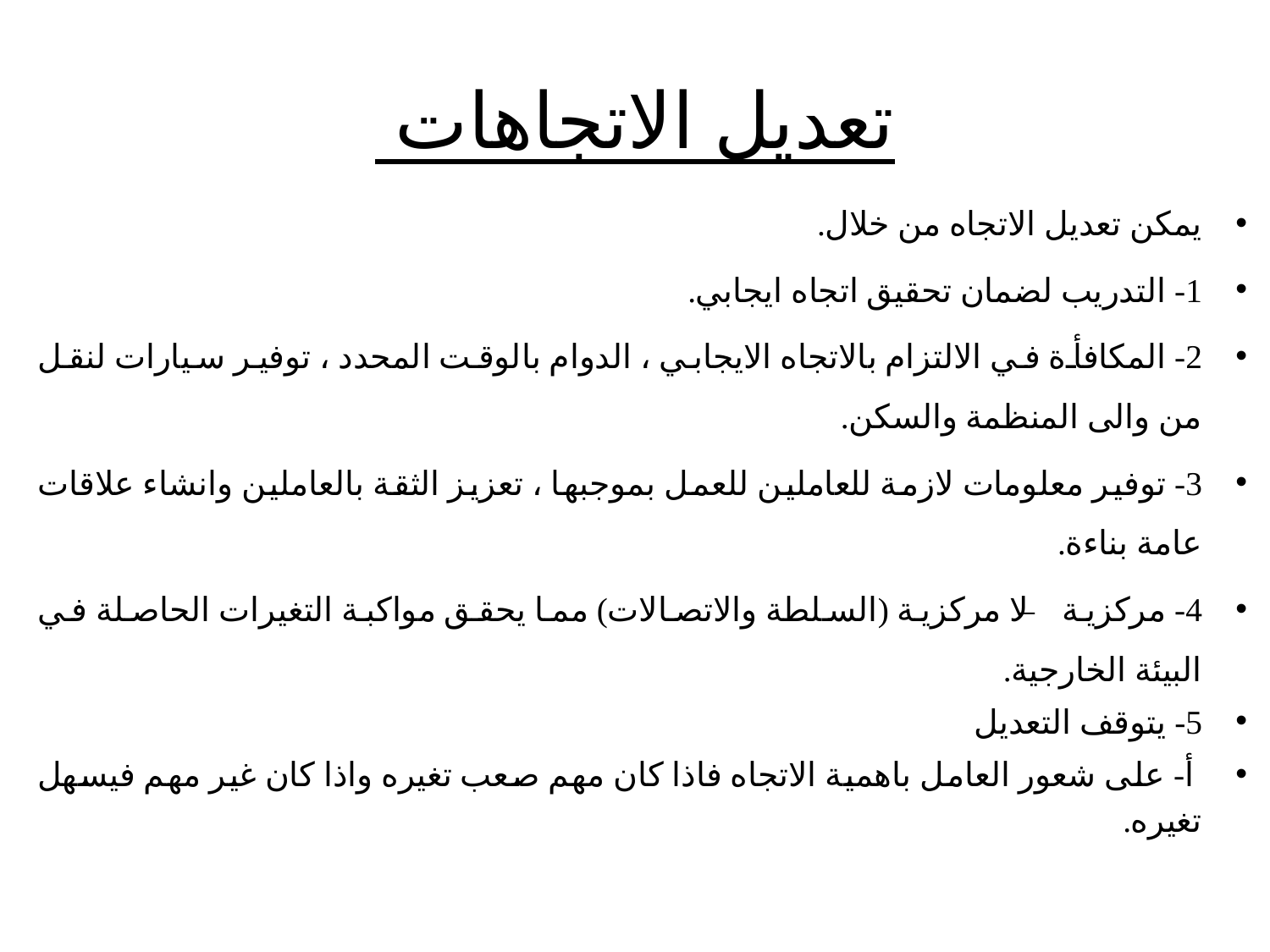

# تعديل الاتجاهات
يمكن تعديل الاتجاه من خلال.
1- التدريب لضمان تحقيق اتجاه ايجابي.
2- المكافأة في الالتزام بالاتجاه الايجابي ، الدوام بالوقت المحدد ، توفير سيارات لنقل من والى المنظمة والسكن.
3- توفير معلومات لازمة للعاملين للعمل بموجبها ، تعزيز الثقة بالعاملين وانشاء علاقات عامة بناءة.
4- مركزية – لا مركزية (السلطة والاتصالات) مما يحقق مواكبة التغيرات الحاصلة في البيئة الخارجية.
5- يتوقف التعديل
 أ- على شعور العامل باهمية الاتجاه فاذا كان مهم صعب تغيره واذا كان غير مهم فيسهل تغيره.